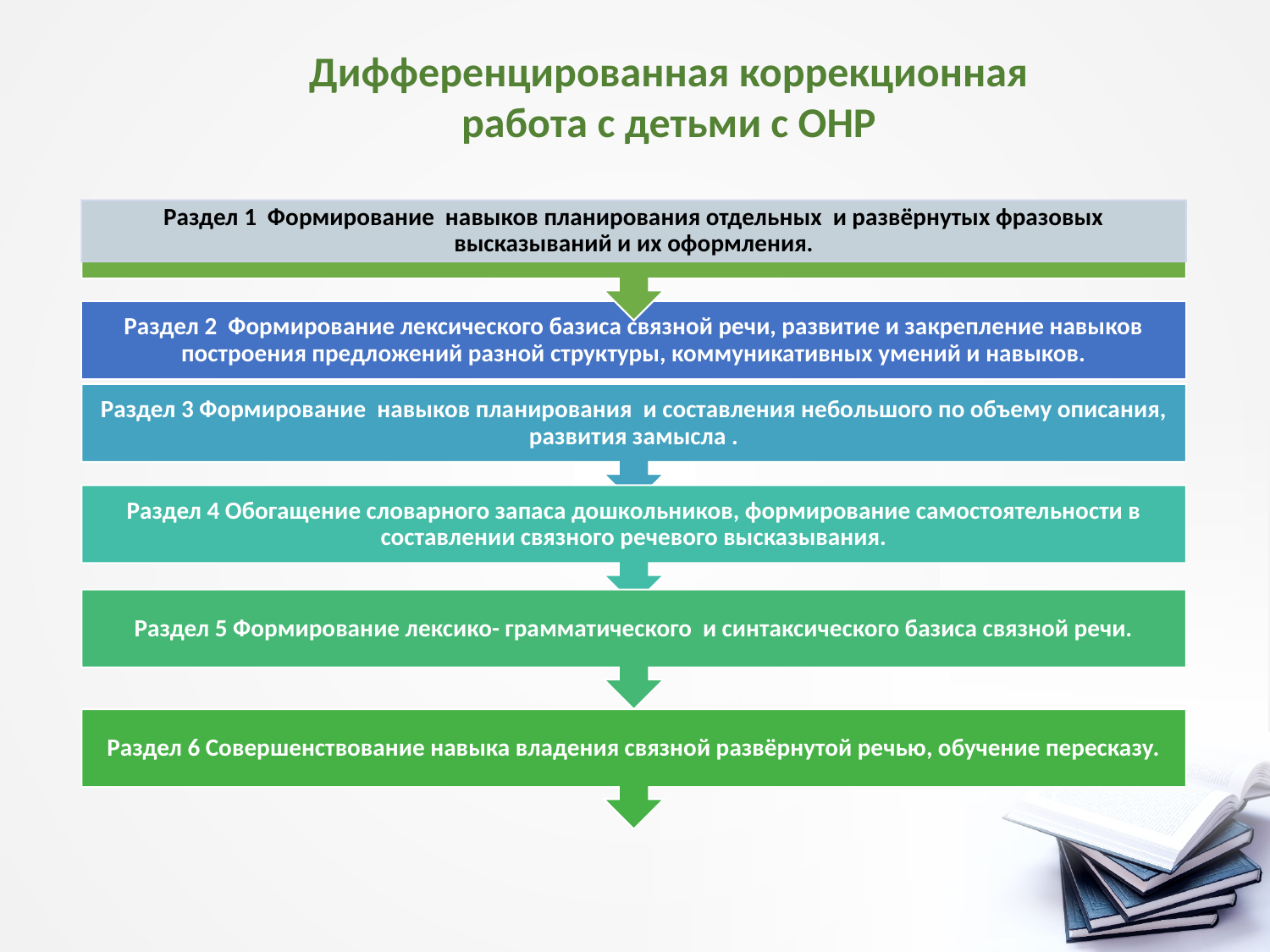

#
Дифференцированная коррекционная работа с детьми с ОНР
Раздел 2  Формирование лексического базиса связной речи, развитие и закрепление навыков построения предложений разной структуры, коммуникативных умений и навыков.
Раздел 3 Формирование  навыков планирования  и составления небольшого по объему описания, развития замысла .
Раздел 4 Обогащение словарного запаса дошкольников, формирование самостоятельности в составлении связного речевого высказывания.
Раздел 5 Формирование лексико- грамматического  и синтаксического базиса связной речи.
Раздел 6 Совершенствование навыка владения связной развёрнутой речью, обучение пересказу.

Раздел 1  Формирование  навыков планирования отдельных  и развёрнутых фразовых высказываний и их оформления.